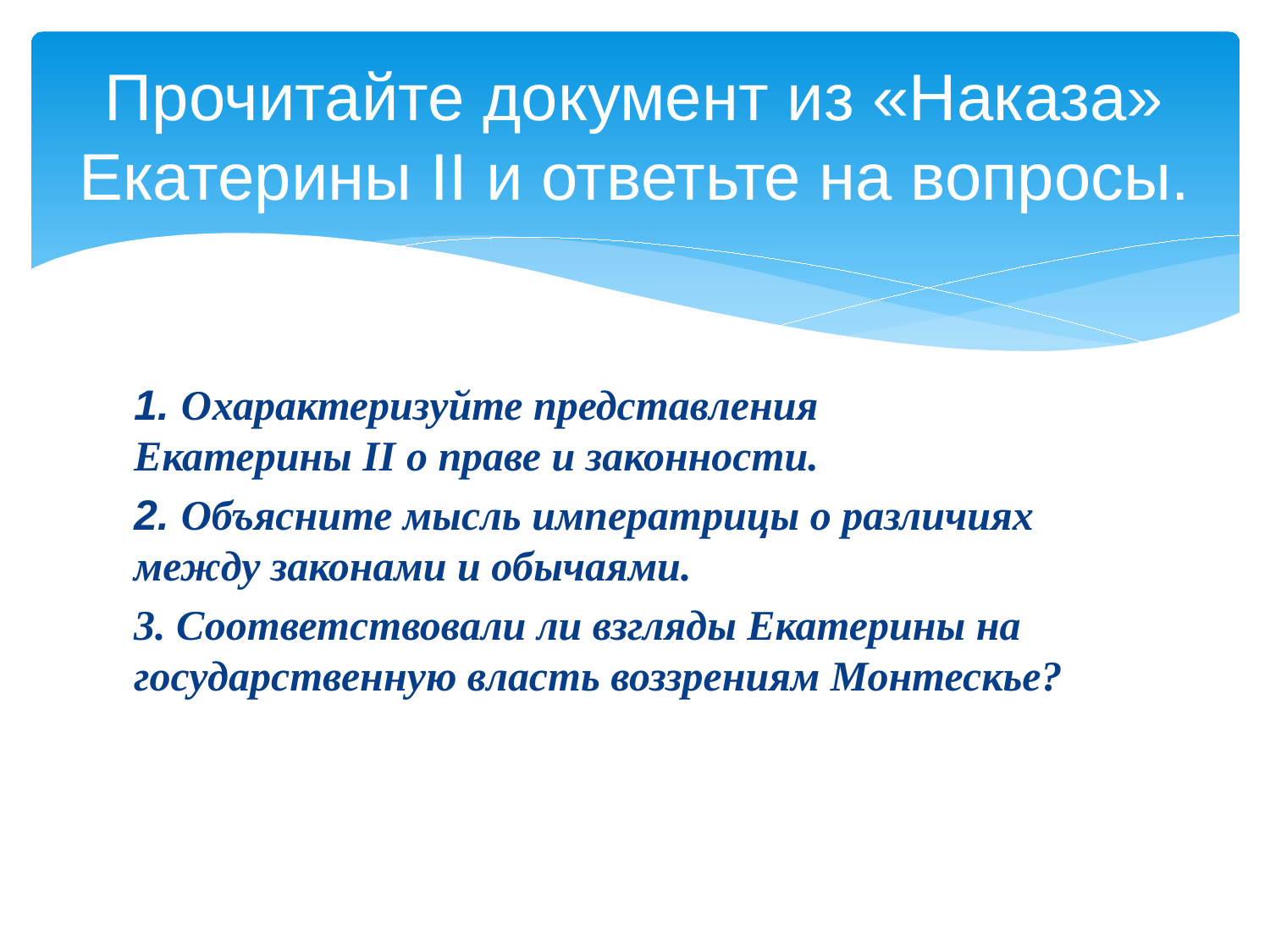

# Прочитайте документ из «Наказа» Екатерины II и ответьте на вопросы.
1. Охарактеризуйте представления
Екатерины II о праве и законности.
2. Объясните мысль императрицы о различиях между законами и обычаями.
3. Соответствовали ли взгляды Екатерины на государственную власть воззрениям Монтескье?